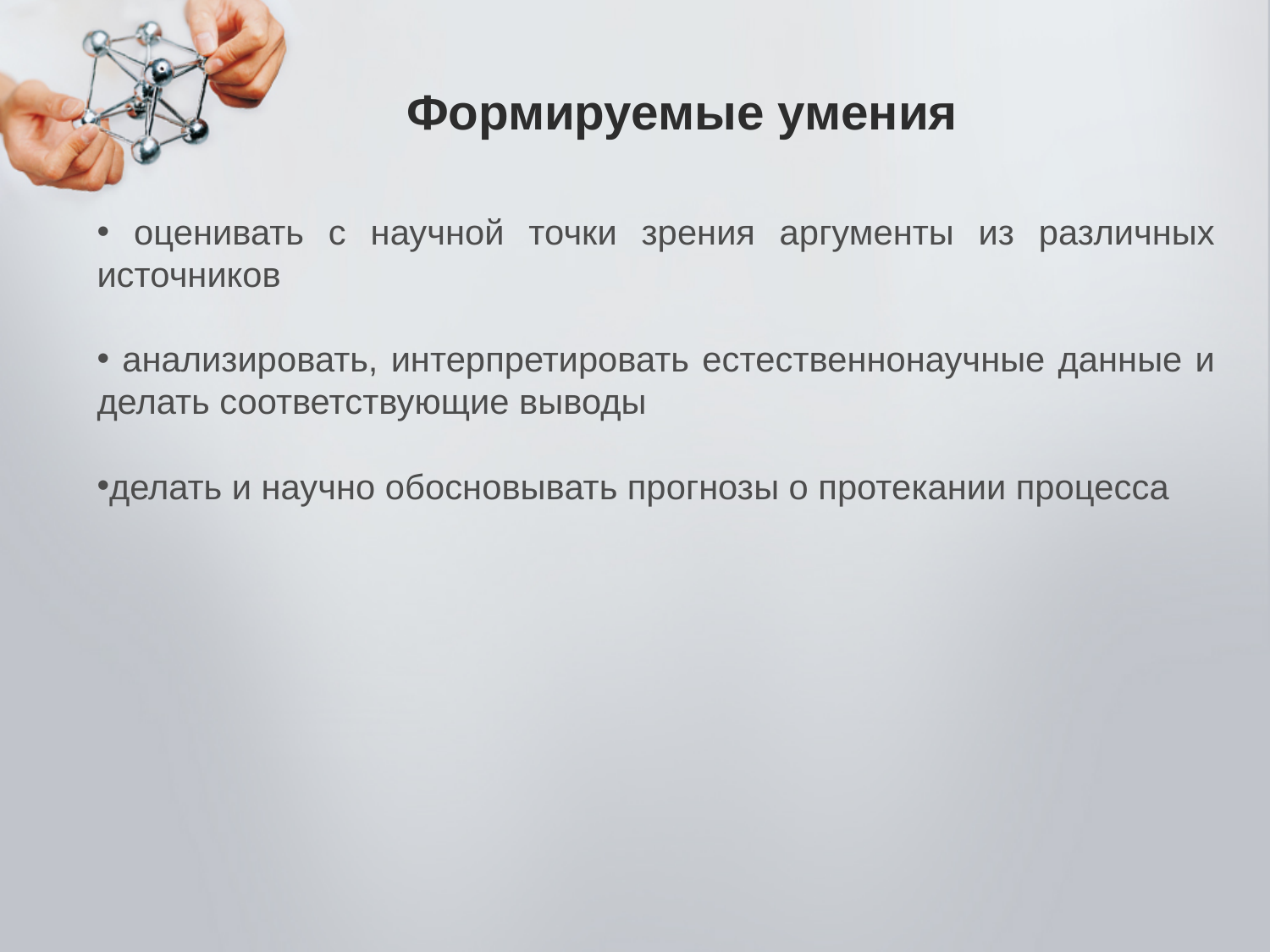

Формируемые умения
 оценивать c научной точки зрения аргументы из различных источников

 анализировать, интерпретировать естественнонаучные данные и делать соответствующие выводы

делать и научно обосновывать прогнозы о протекании процесса